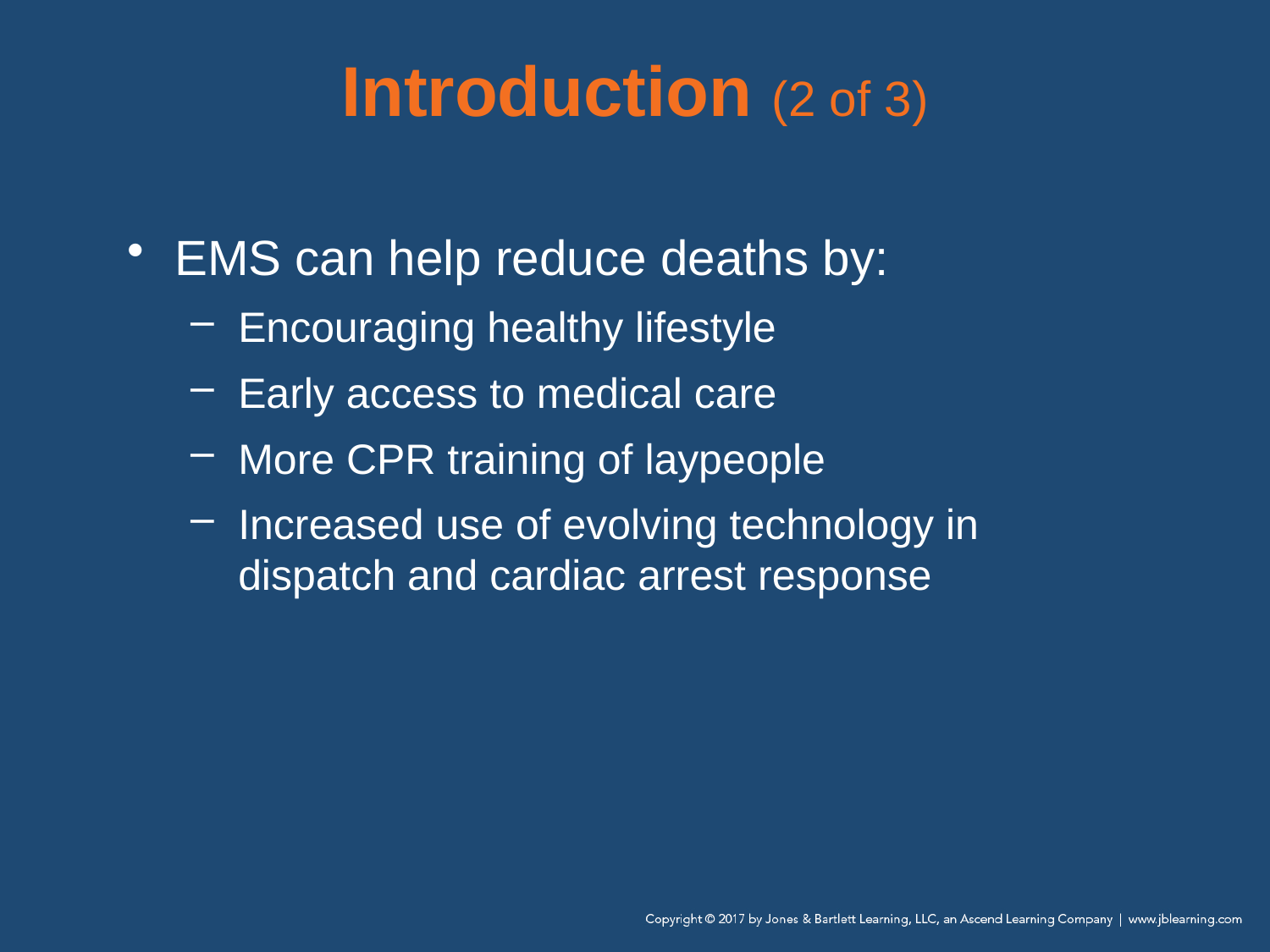

# Introduction (2 of 3)
EMS can help reduce deaths by:
Encouraging healthy lifestyle
Early access to medical care
More CPR training of laypeople
Increased use of evolving technology in dispatch and cardiac arrest response